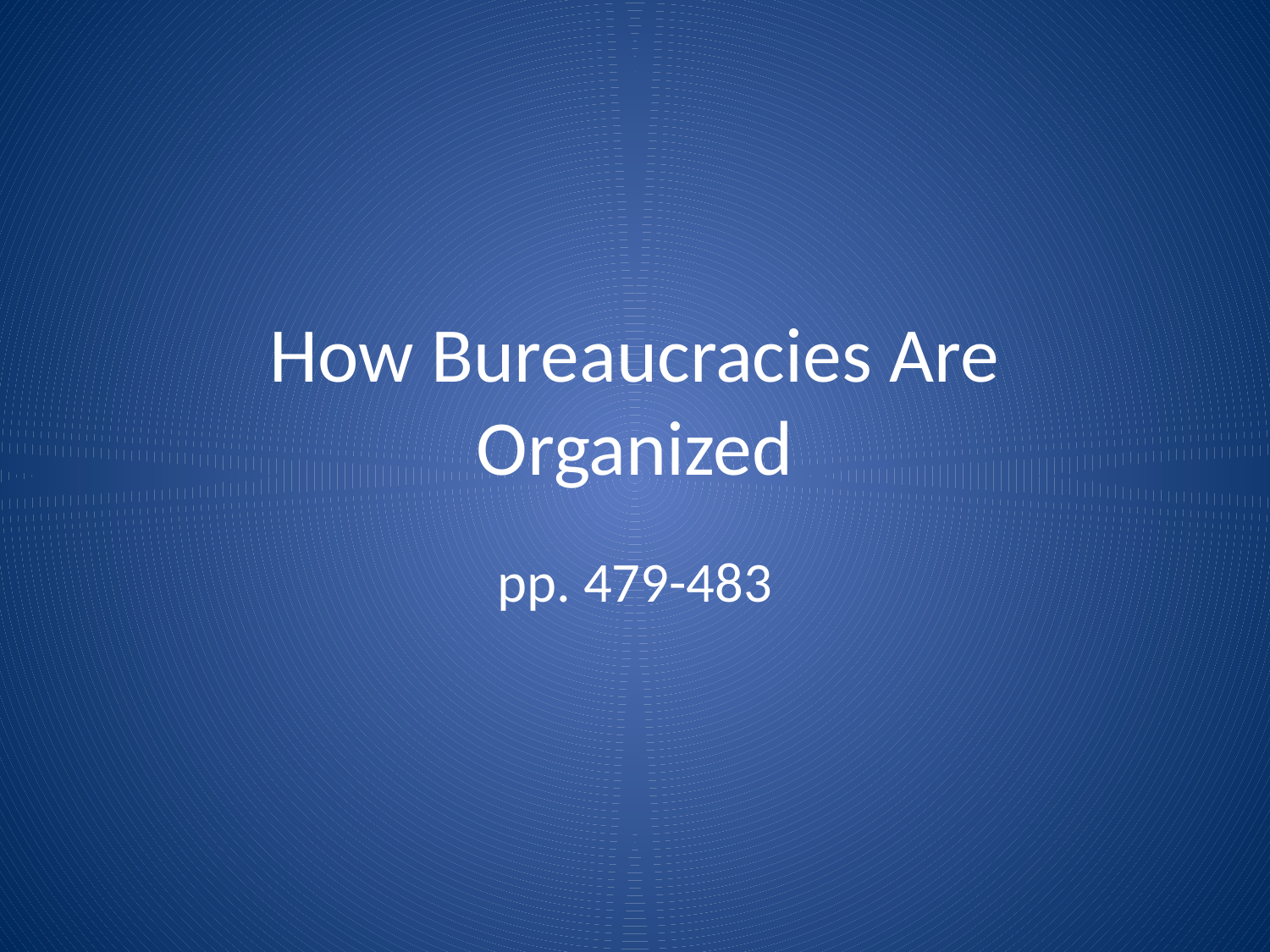

# How Bureaucracies Are Organized
pp. 479-483